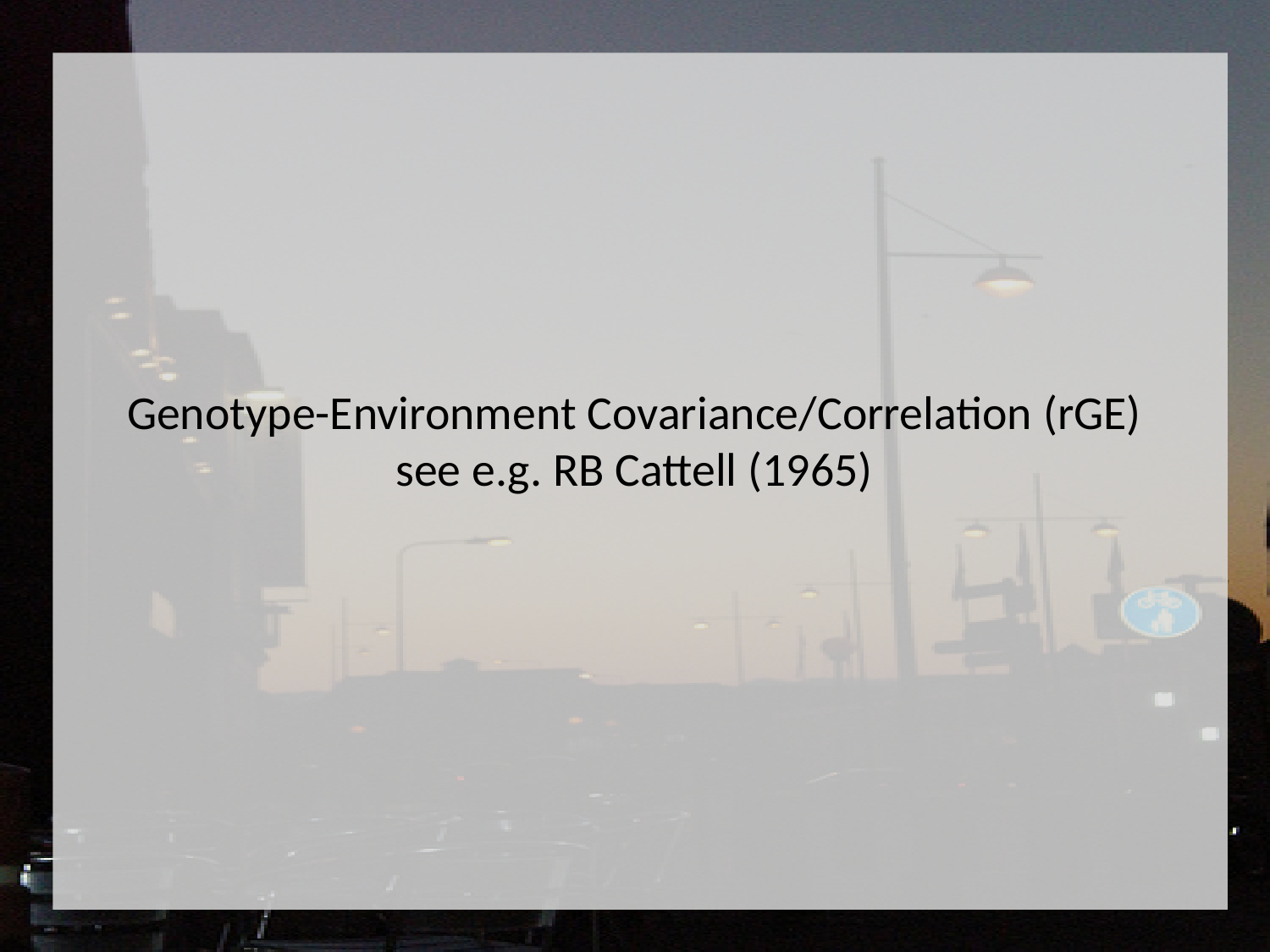

# Genotype-Environment Covariance/Correlation (rGE) see e.g. RB Cattell (1965)